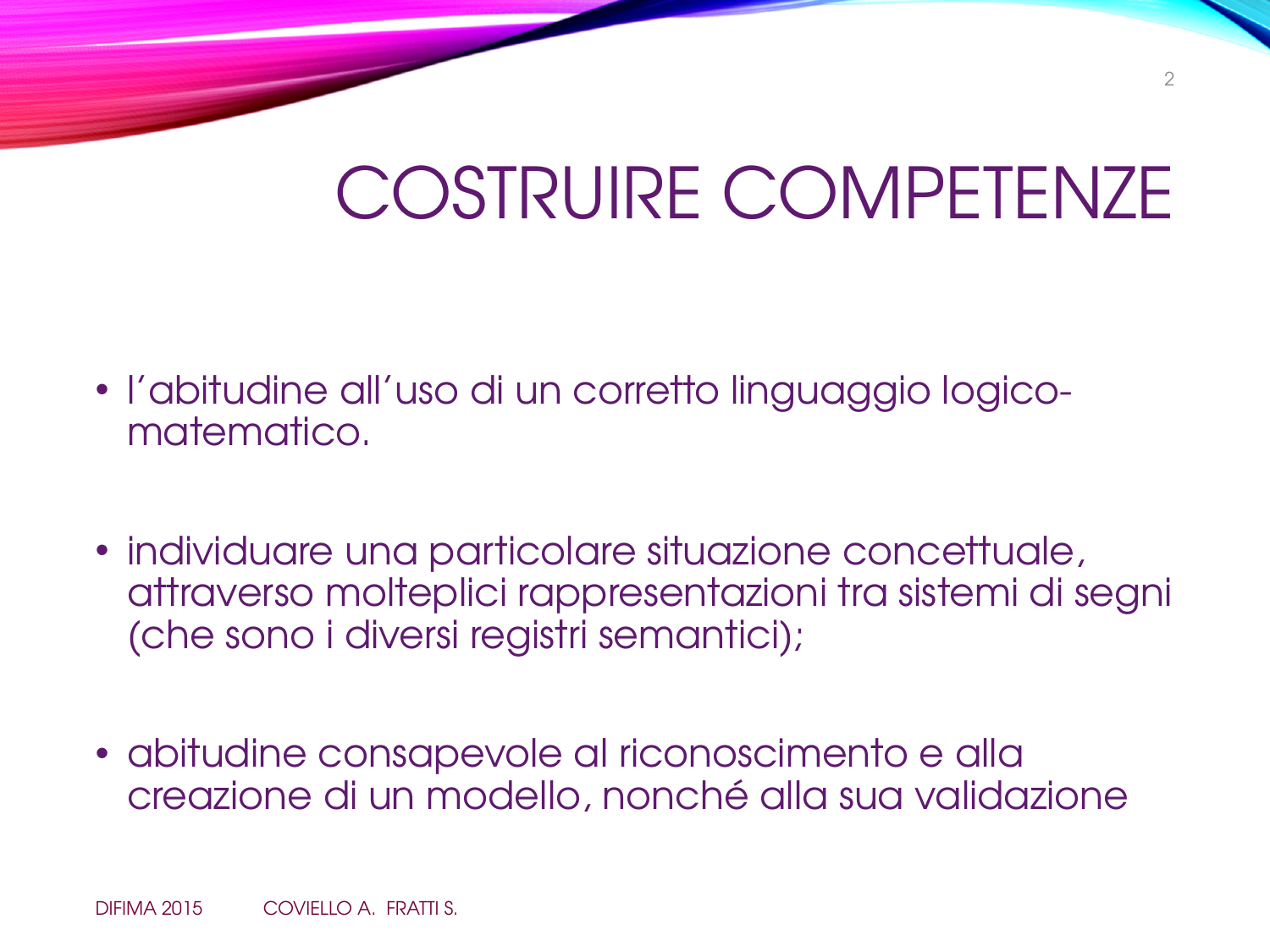

2
# Costruire competenze

l’abitudine all’uso di un corretto linguaggio logico-matematico.

individuare una particolare situazione concettuale, attraverso molteplici rappresentazioni tra sistemi di segni (che sono i diversi registri semantici);

abitudine consapevole al riconoscimento e alla creazione di un modello, nonché alla sua validazione
DIFIMA 2015            COVIELLO A.  FRATTI S.